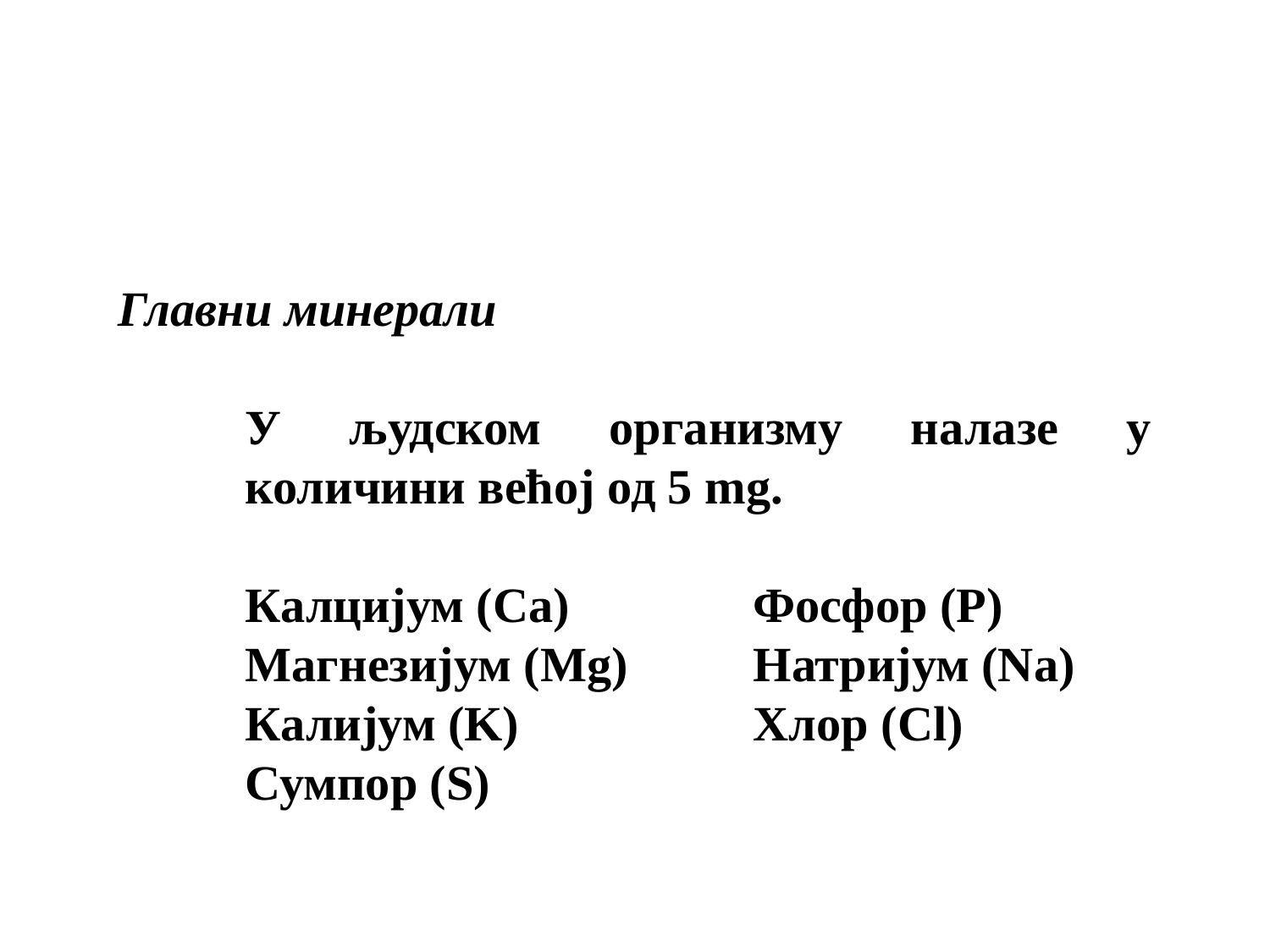

Главни минерали

У људском организму налазе у количини већој од 5 mg.

Калцијум (Ca)		Фосфoр (P)
Магнезијум (Mg)	Натријум (Na)
Калијум (K)		Хлор (Cl)
Сумпор (S)